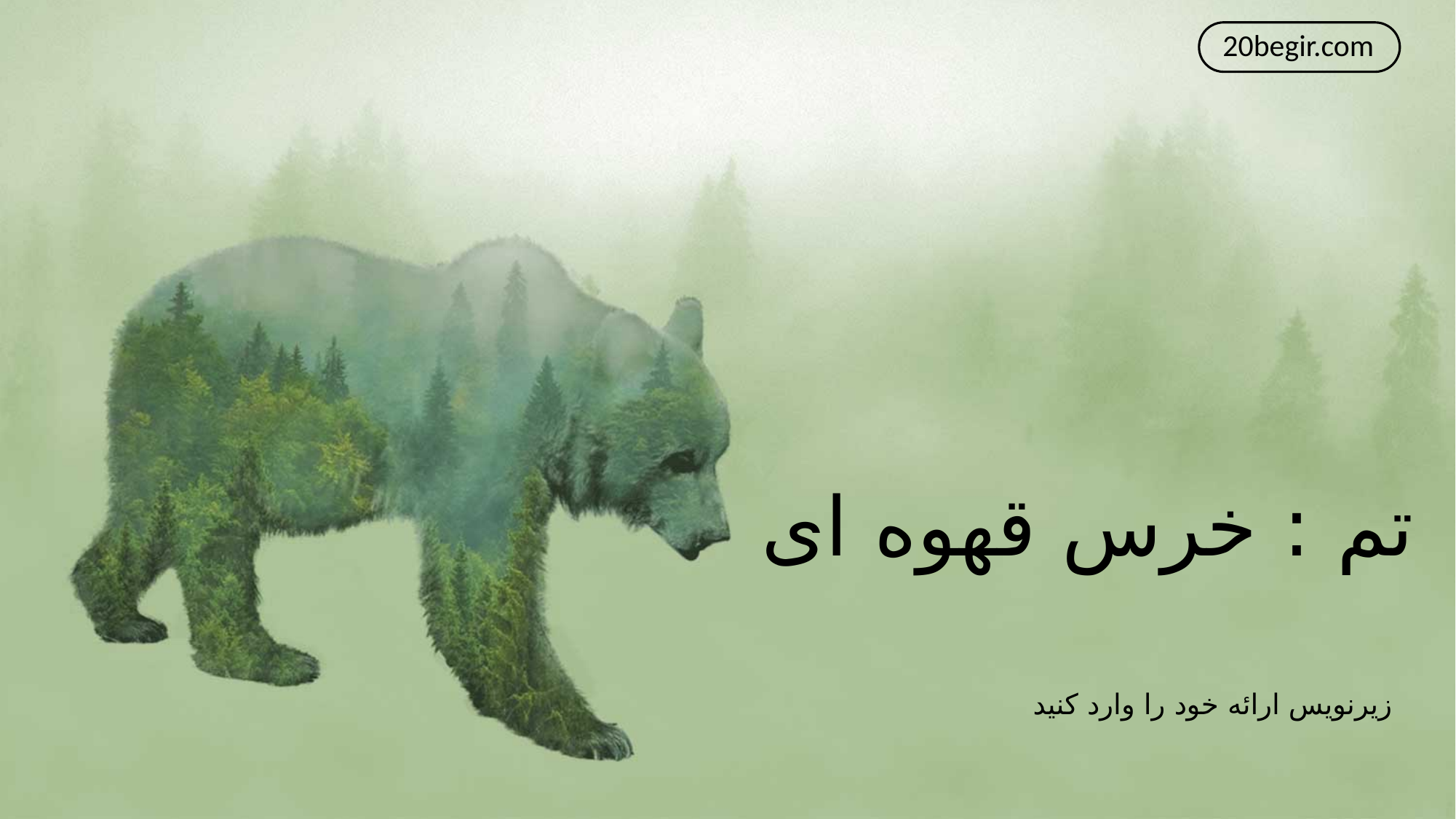

20begir.com

تم : خرس قهوه ای
زیرنویس ارائه خود را وارد کنید